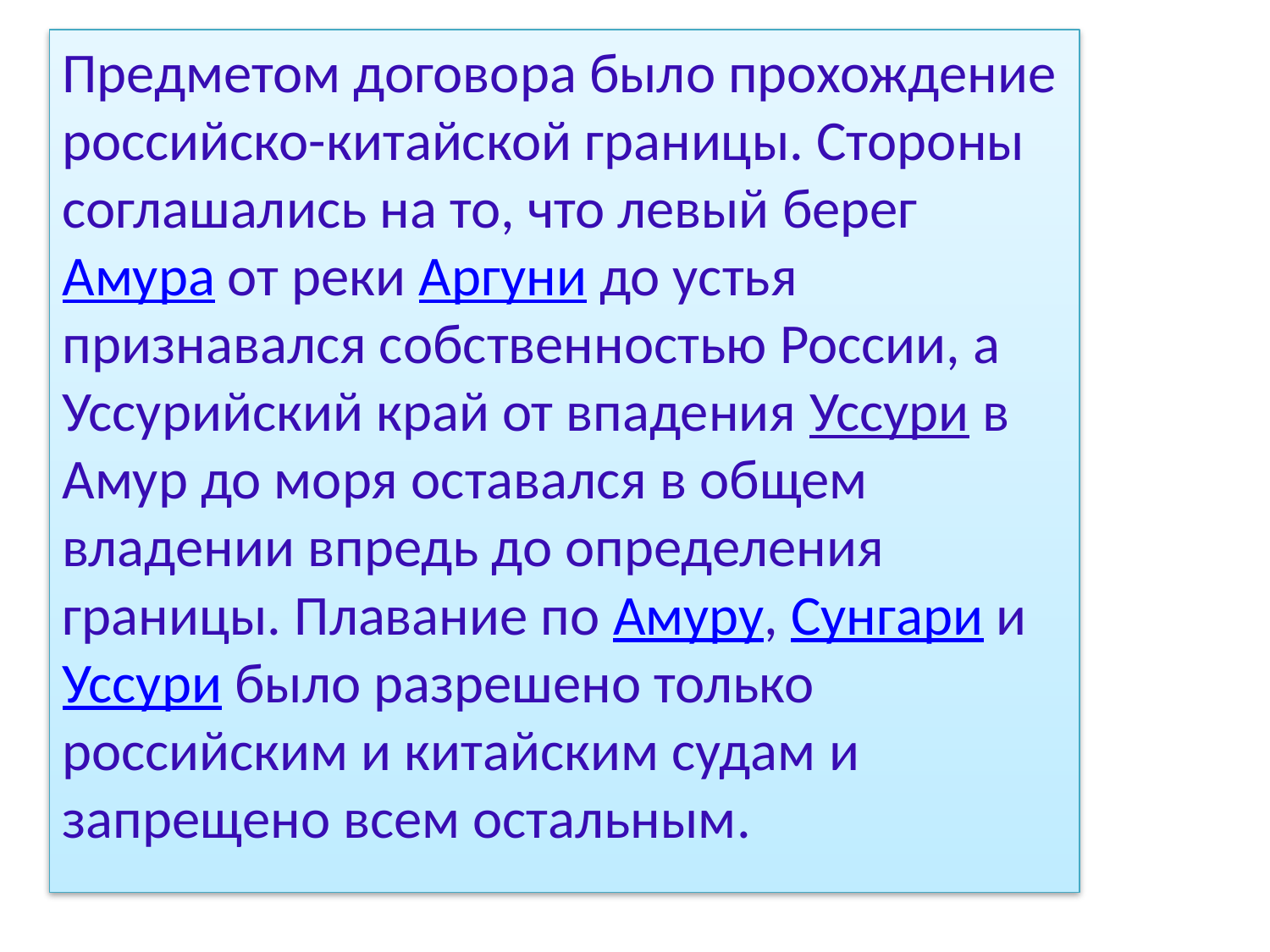

Предметом договора было прохождение российско-китайской границы. Стороны соглашались на то, что левый берег Амура от реки Аргуни до устья признавался собственностью России, а Уссурийский край от впадения Уссури в Амур до моря оставался в общем владении впредь до определения границы. Плавание по Амуру, Сунгари и Уссури было разрешено только российским и китайским судам и запрещено всем остальным.

# .